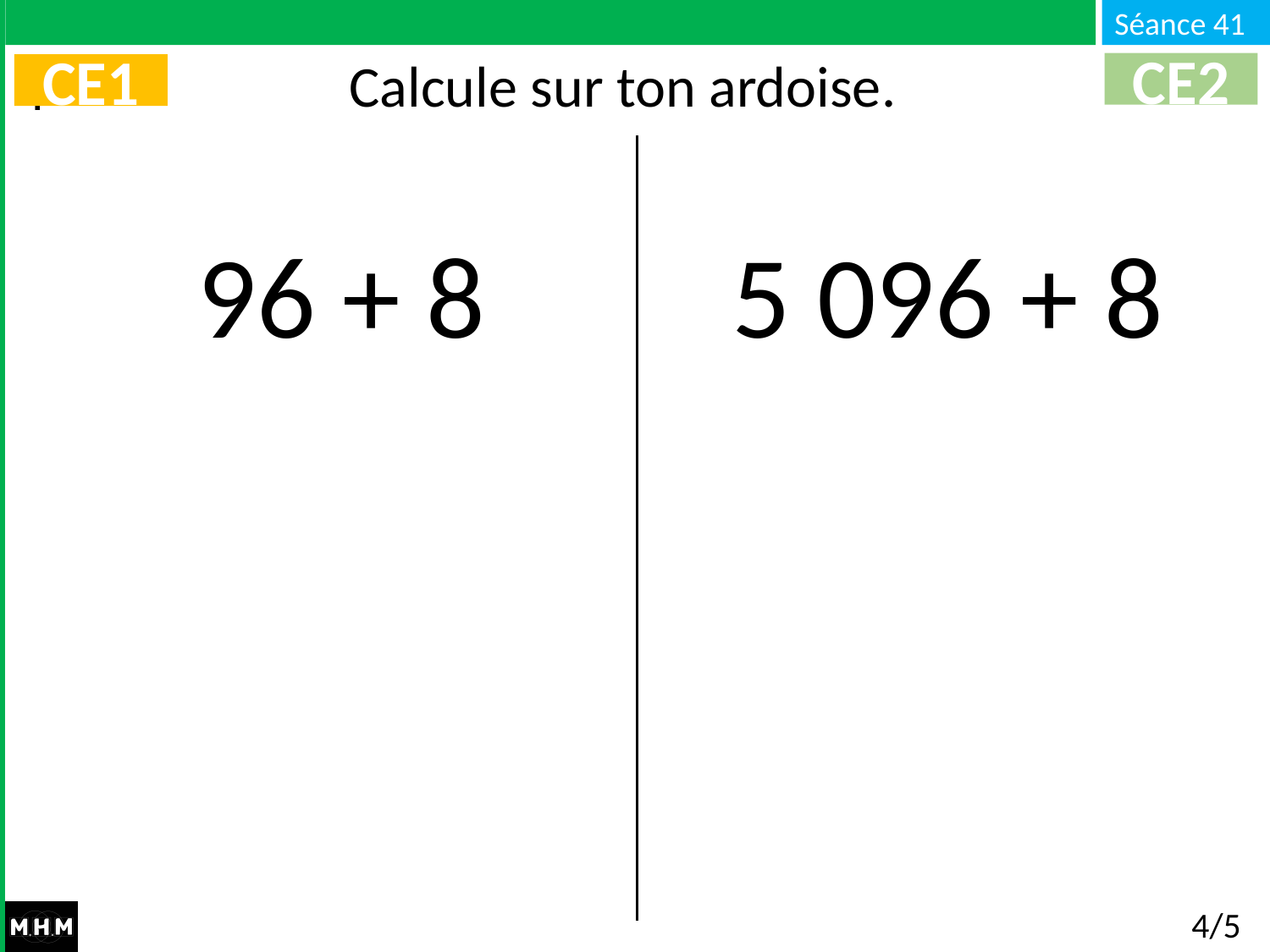

# Calcule sur ton ardoise.
CE2
CE1
96 + 8
5 096 + 8
4/5